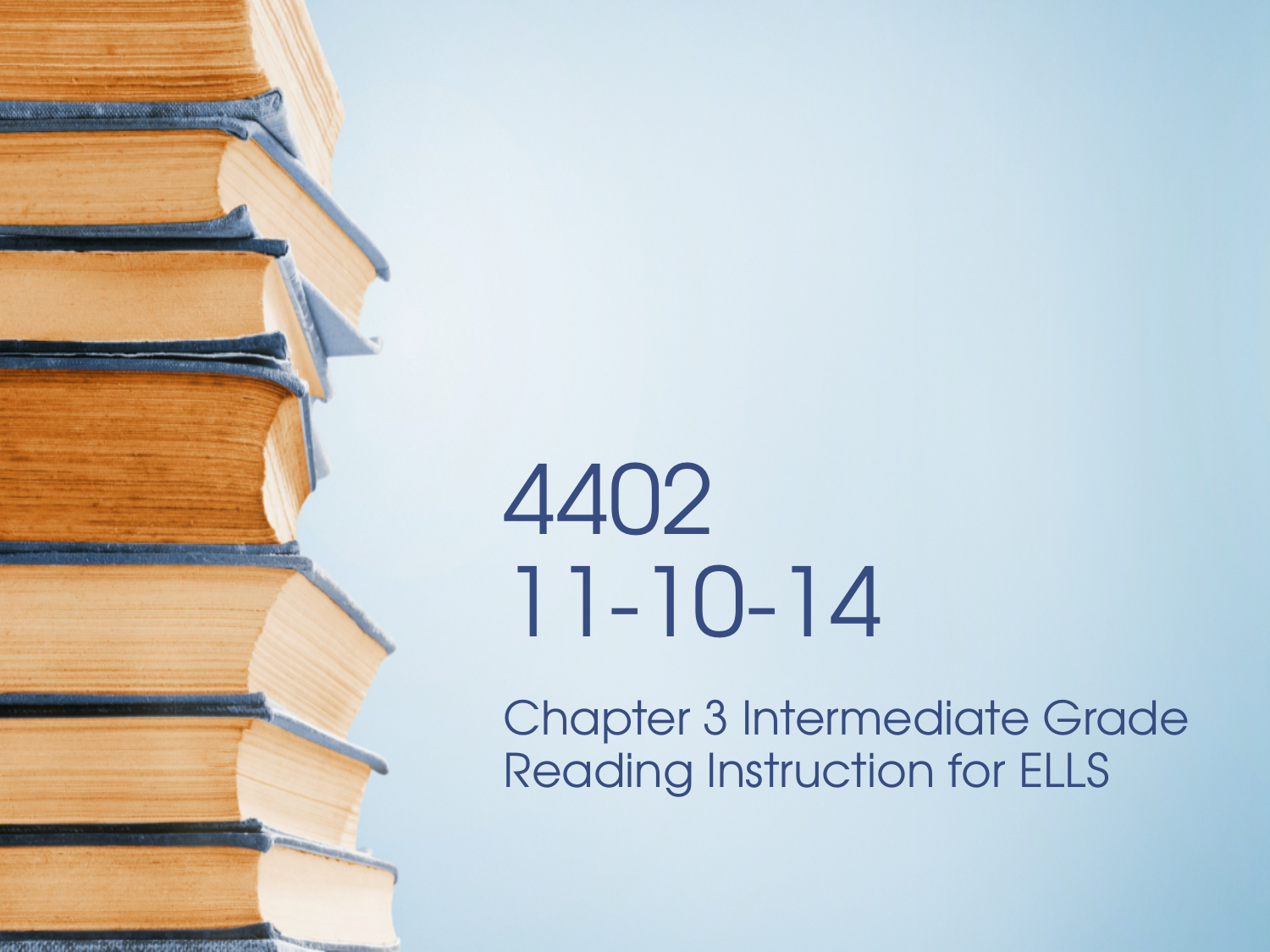

# 4402 11-10-14
Chapter 3 Intermediate Grade Reading Instruction for ELLS